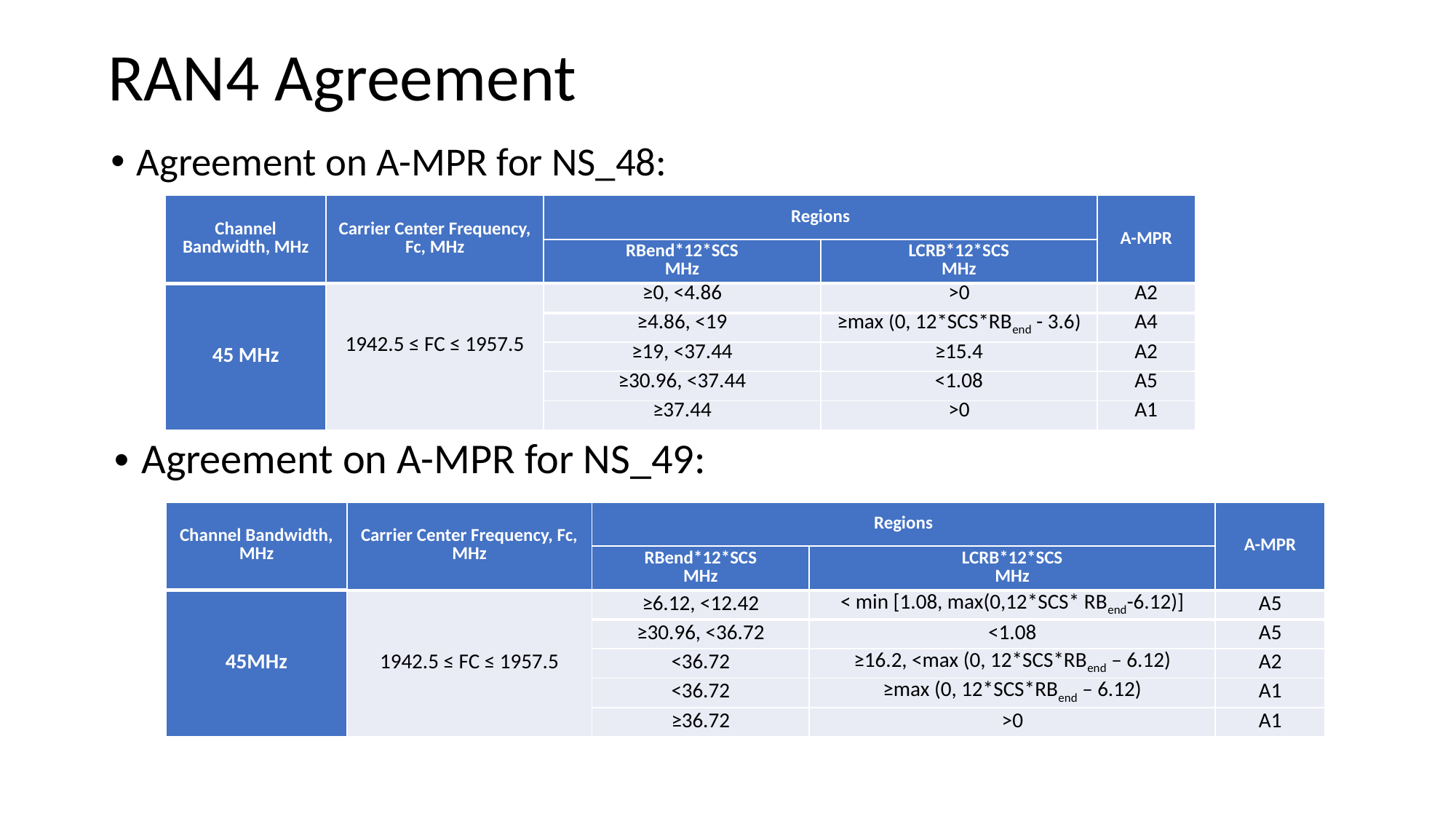

# RAN4 Agreement
Agreement on A-MPR for NS_48:

| Channel Bandwidth, MHz | Carrier Center Frequency, Fc, MHz | Regions |  | A-MPR |
| --- | --- | --- | --- | --- |
|  |  | RBend\*12\*SCS MHz | LCRB\*12\*SCS MHz |  |
| 45 MHz | 1942.5 ≤ FC ≤ 1957.5 | ≥0, <4.86 | >0 | A2 |
|  |  | ≥4.86, <19 | ≥max (0, 12\*SCS\*RBend - 3.6) | A4 |
|  |  | ≥19, <37.44 | ≥15.4 | A2 |
|  |  | ≥30.96, <37.44 | <1.08 | A5 |
|  |  | ≥37.44 | >0 | A1 |
Agreement on A-MPR for NS_49:

| Channel Bandwidth, MHz | Carrier Center Frequency, Fc, MHz | Regions |  | A-MPR |
| --- | --- | --- | --- | --- |
|  |  | RBend\*12\*SCS MHz | LCRB\*12\*SCS MHz |  |
| 45MHz | 1942.5 ≤ FC ≤ 1957.5 | ≥6.12, <12.42 | < min [1.08, max(0,12\*SCS\* RBend-6.12)] | A5 |
|  |  | ≥30.96, <36.72 | <1.08 | A5 |
|  |  | <36.72 | ≥16.2, <max (0, 12\*SCS\*RBend – 6.12) | A2 |
|  |  | <36.72 | ≥max (0, 12\*SCS\*RBend – 6.12) | A1 |
|  |  | ≥36.72 | >0 | A1 |